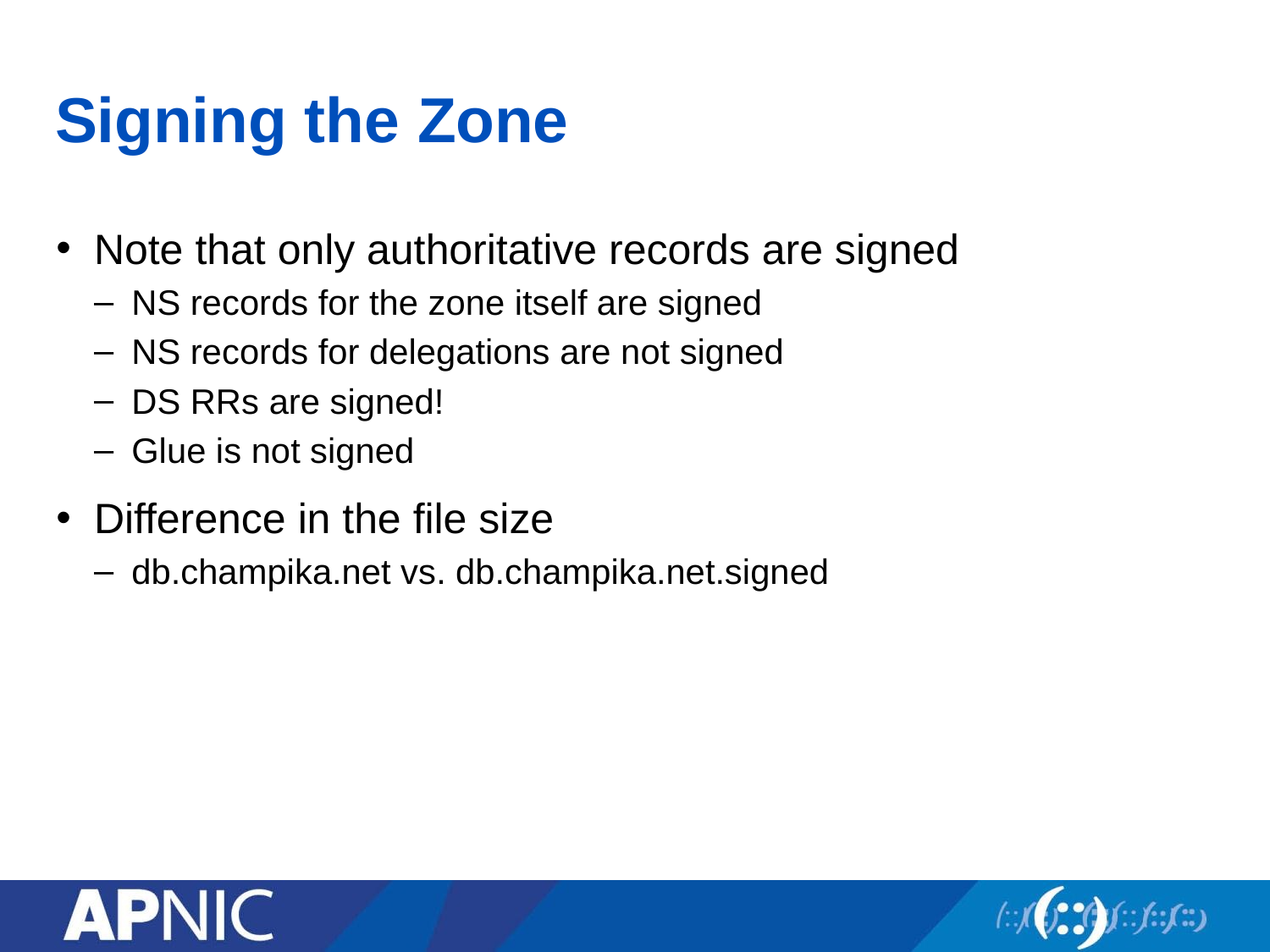

# Signing the Zone
Note that only authoritative records are signed
NS records for the zone itself are signed
NS records for delegations are not signed
DS RRs are signed!
Glue is not signed
Difference in the file size
db.champika.net vs. db.champika.net.signed